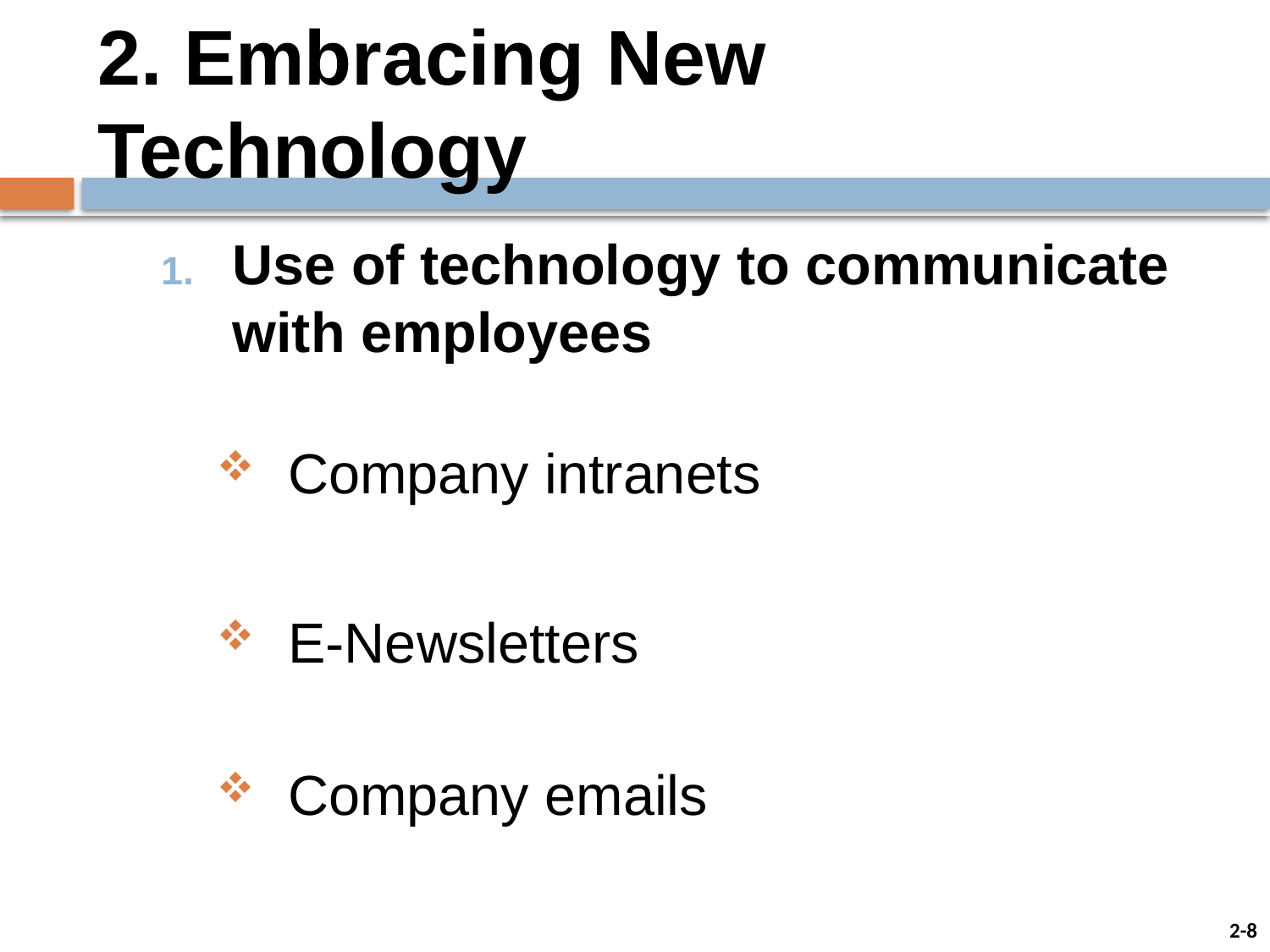

# 2. Embracing New Technology
Use of technology to communicate with employees

Company intranets

E-Newsletters

Company emails